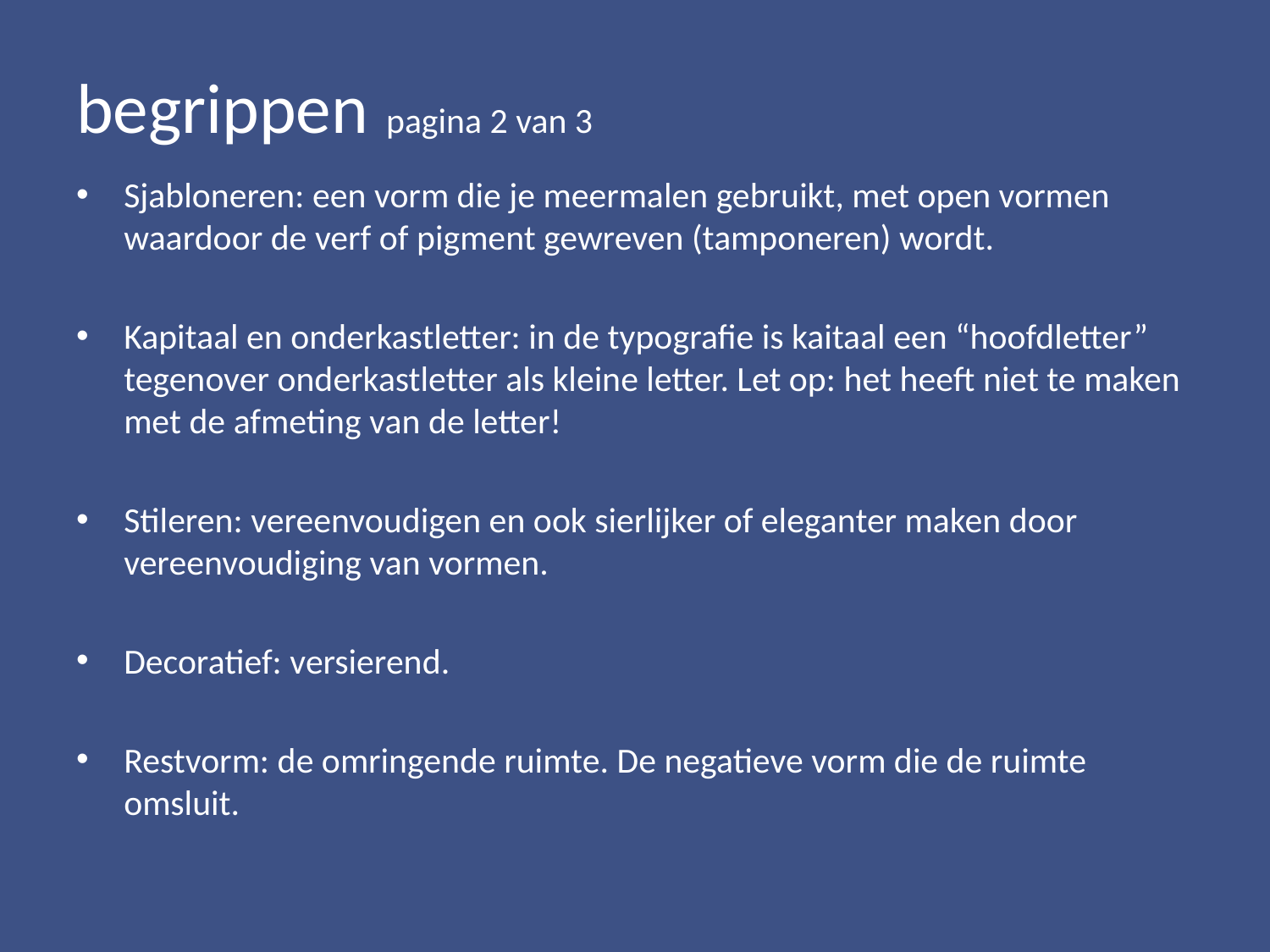

# begrippen pagina 2 van 3
Sjabloneren: een vorm die je meermalen gebruikt, met open vormen waardoor de verf of pigment gewreven (tamponeren) wordt.

Kapitaal en onderkastletter: in de typografie is kaitaal een “hoofdletter” tegenover onderkastletter als kleine letter. Let op: het heeft niet te maken met de afmeting van de letter!

Stileren: vereenvoudigen en ook sierlijker of eleganter maken door vereenvoudiging van vormen.

Decoratief: versierend.

Restvorm: de omringende ruimte. De negatieve vorm die de ruimte omsluit.